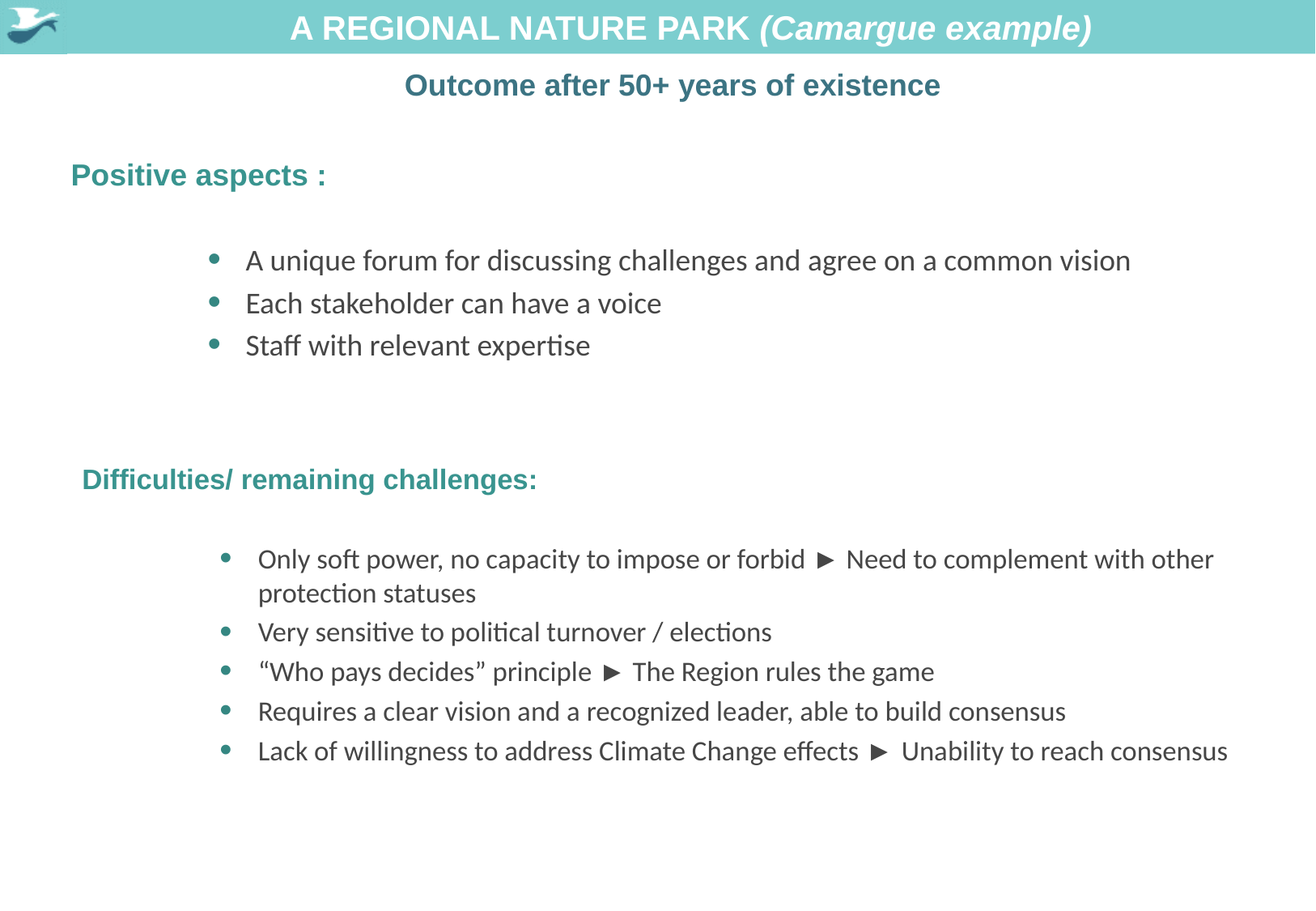

# A REGIONAL NATURE PARK (Camargue example)
Outcome after 50+ years of existence
Positive aspects :

A unique forum for discussing challenges and agree on a common vision
Each stakeholder can have a voice
Staff with relevant expertise

Difficulties/ remaining challenges:

Only soft power, no capacity to impose or forbid ► Need to complement with other protection statuses
Very sensitive to political turnover / elections
“Who pays decides” principle ► The Region rules the game
Requires a clear vision and a recognized leader, able to build consensus
Lack of willingness to address Climate Change effects ► Unability to reach consensus